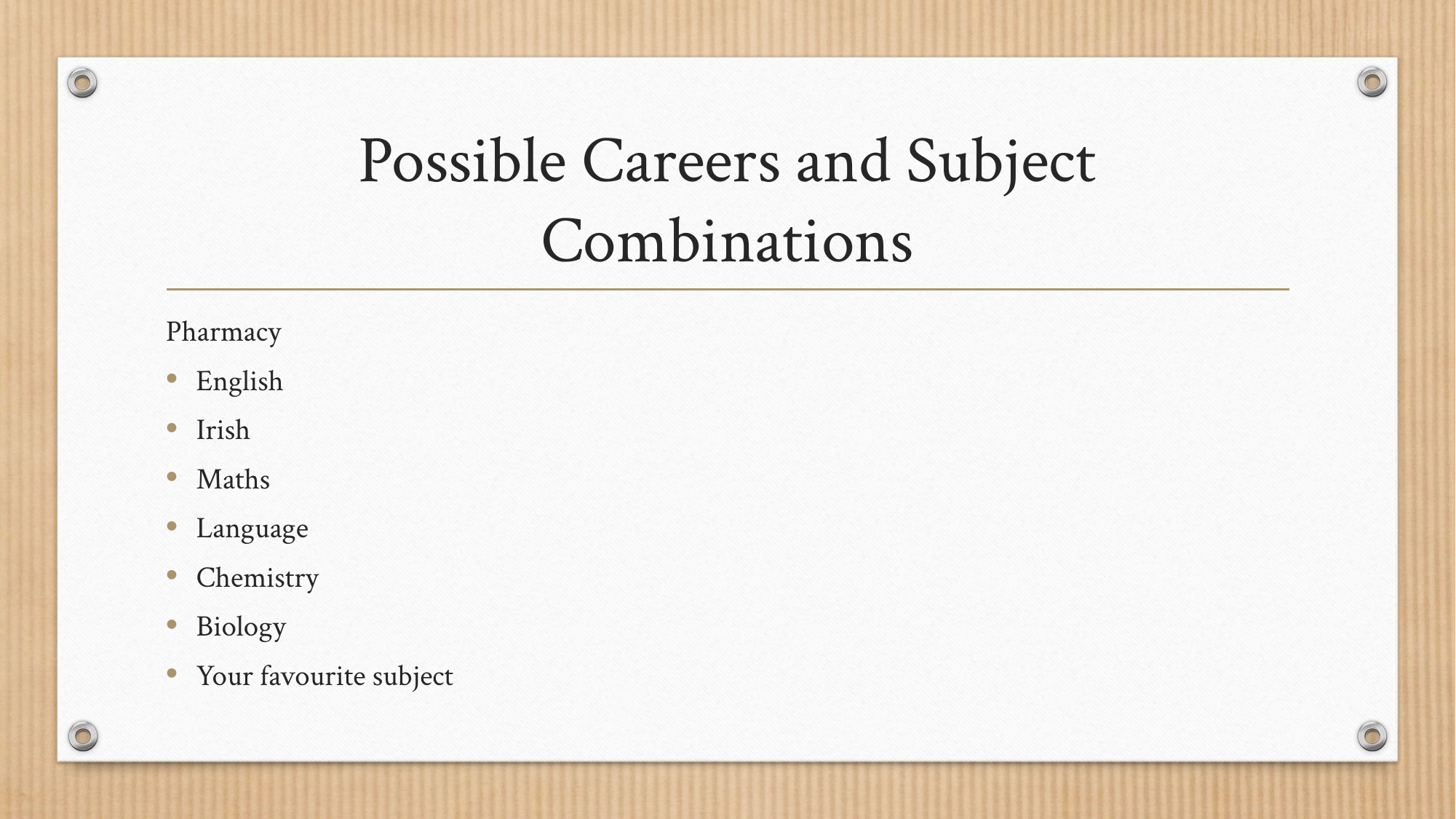

# Possible Careers and Subject Combinations
Pharmacy
English
Irish
Maths
Language
Chemistry
Biology
Your favourite subject